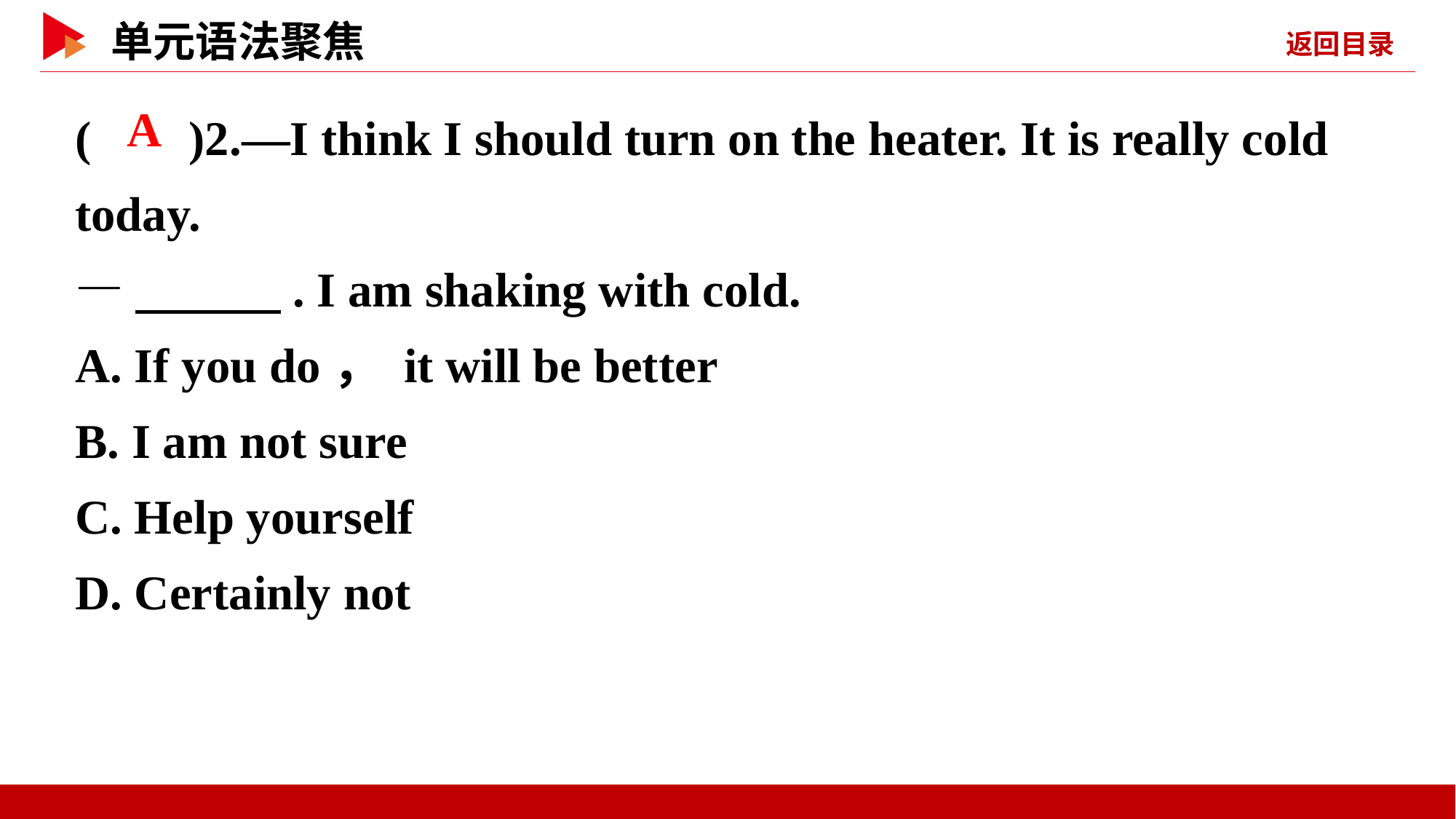

(        )2.—I think I should turn on the heater. It is really cold today.
—　　　. I am shaking with cold.
A. If you do， it will be better
B. I am not sure
C. Help yourself
D. Certainly not
   A